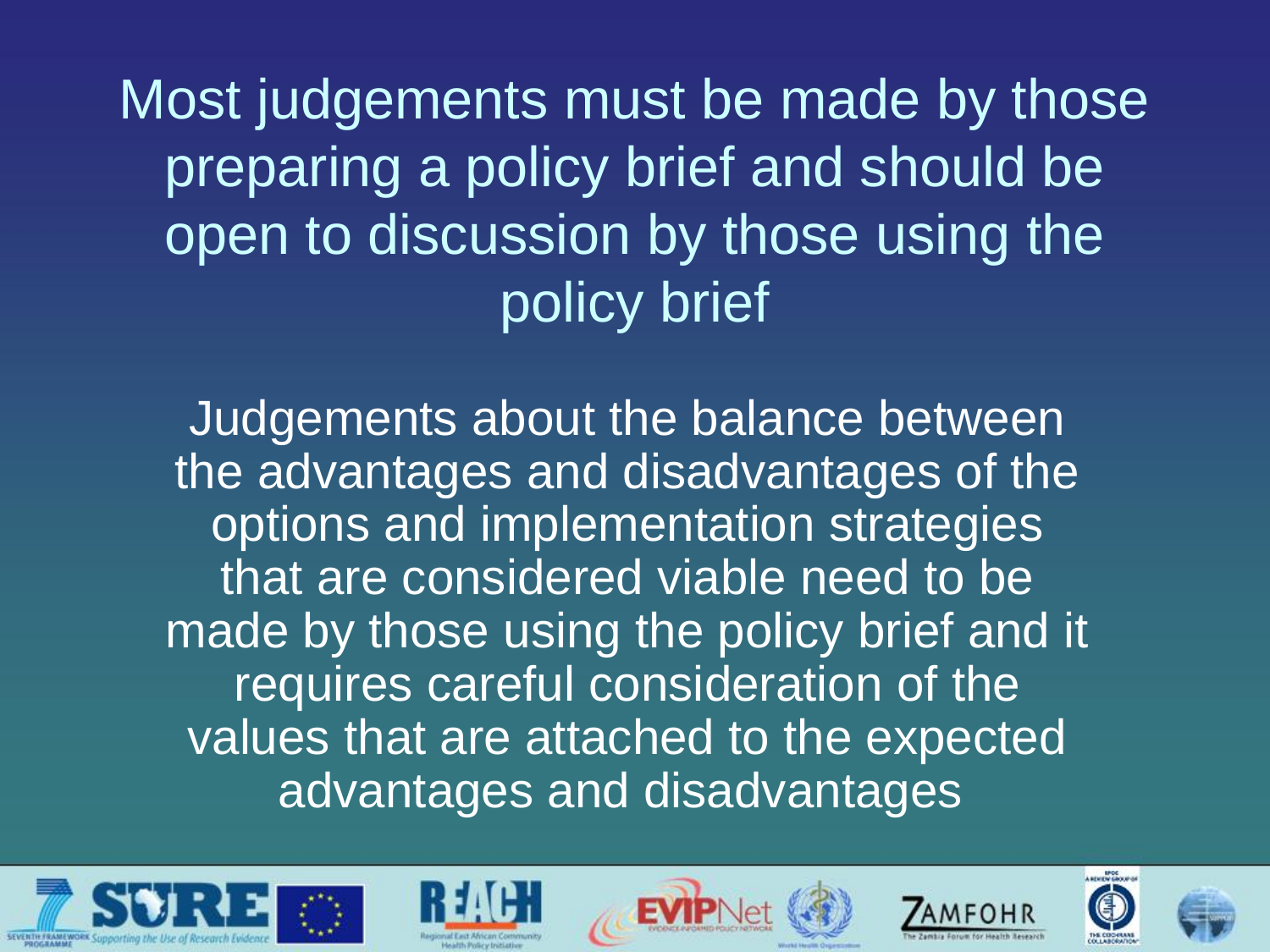

# Most judgements must be made by those preparing a policy brief and should be open to discussion by those using the policy brief
Judgements about the balance between the advantages and disadvantages of the options and implementation strategies that are considered viable need to be made by those using the policy brief and it requires careful consideration of the values that are attached to the expected advantages and disadvantages